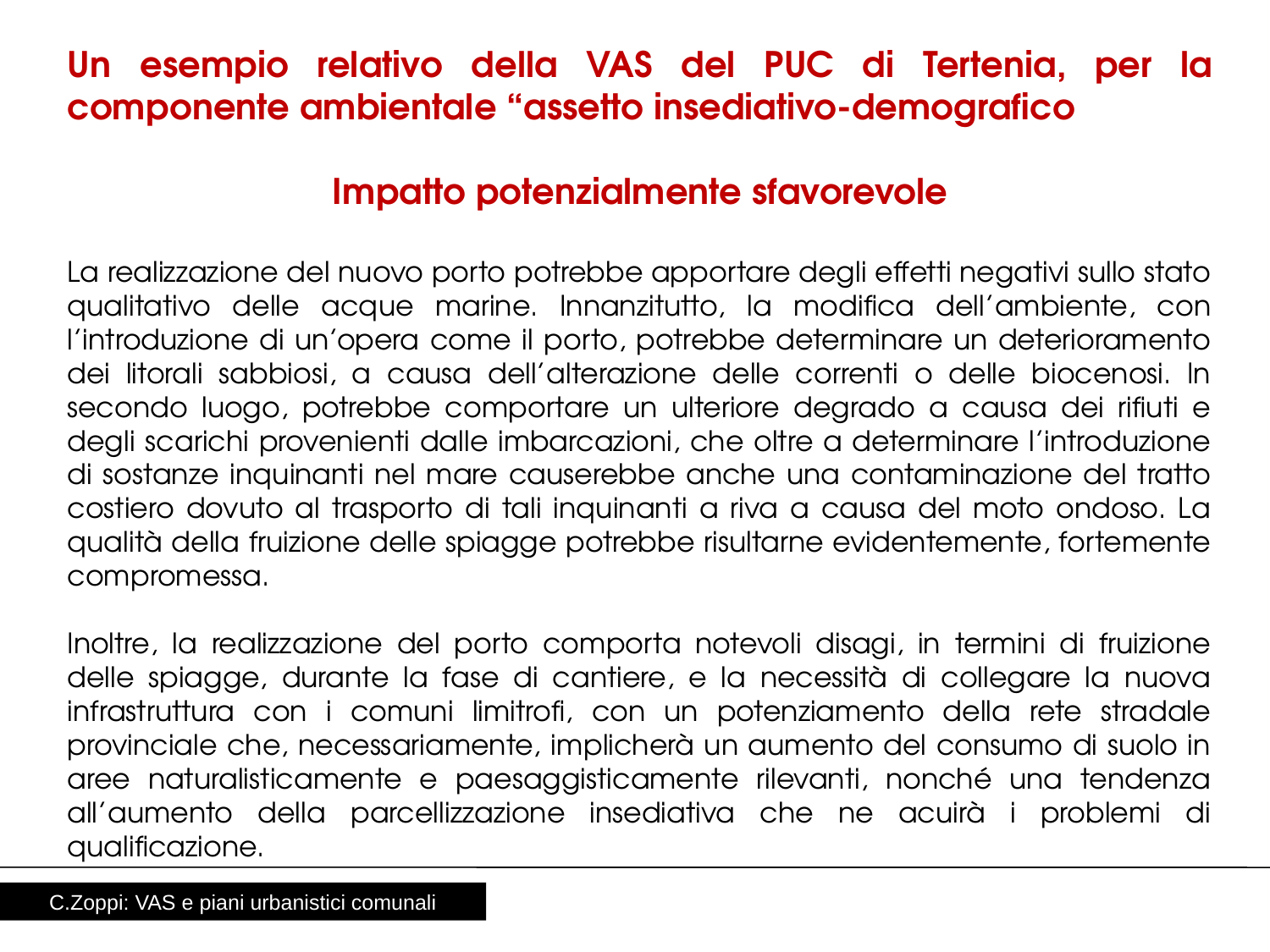

Un esempio relativo della VAS del PUC di Tertenia, per la componente ambientale “assetto insediativo-demografico

Impatto potenzialmente sfavorevole

La realizzazione del nuovo porto potrebbe apportare degli effetti negativi sullo stato qualitativo delle acque marine. Innanzitutto, la modifica dell’ambiente, con l’introduzione di un’opera come il porto, potrebbe determinare un deterioramento dei litorali sabbiosi, a causa dell’alterazione delle correnti o delle biocenosi. In secondo luogo, potrebbe comportare un ulteriore degrado a causa dei rifiuti e degli scarichi provenienti dalle imbarcazioni, che oltre a determinare l’introduzione di sostanze inquinanti nel mare causerebbe anche una contaminazione del tratto costiero dovuto al trasporto di tali inquinanti a riva a causa del moto ondoso. La qualità della fruizione delle spiagge potrebbe risultarne evidentemente, fortemente compromessa.

Inoltre, la realizzazione del porto comporta notevoli disagi, in termini di fruizione delle spiagge, durante la fase di cantiere, e la necessità di collegare la nuova infrastruttura con i comuni limitrofi, con un potenziamento della rete stradale provinciale che, necessariamente, implicherà un aumento del consumo di suolo in aree naturalisticamente e paesaggisticamente rilevanti, nonché una tendenza all’aumento della parcellizzazione insediativa che ne acuirà i problemi di qualificazione.